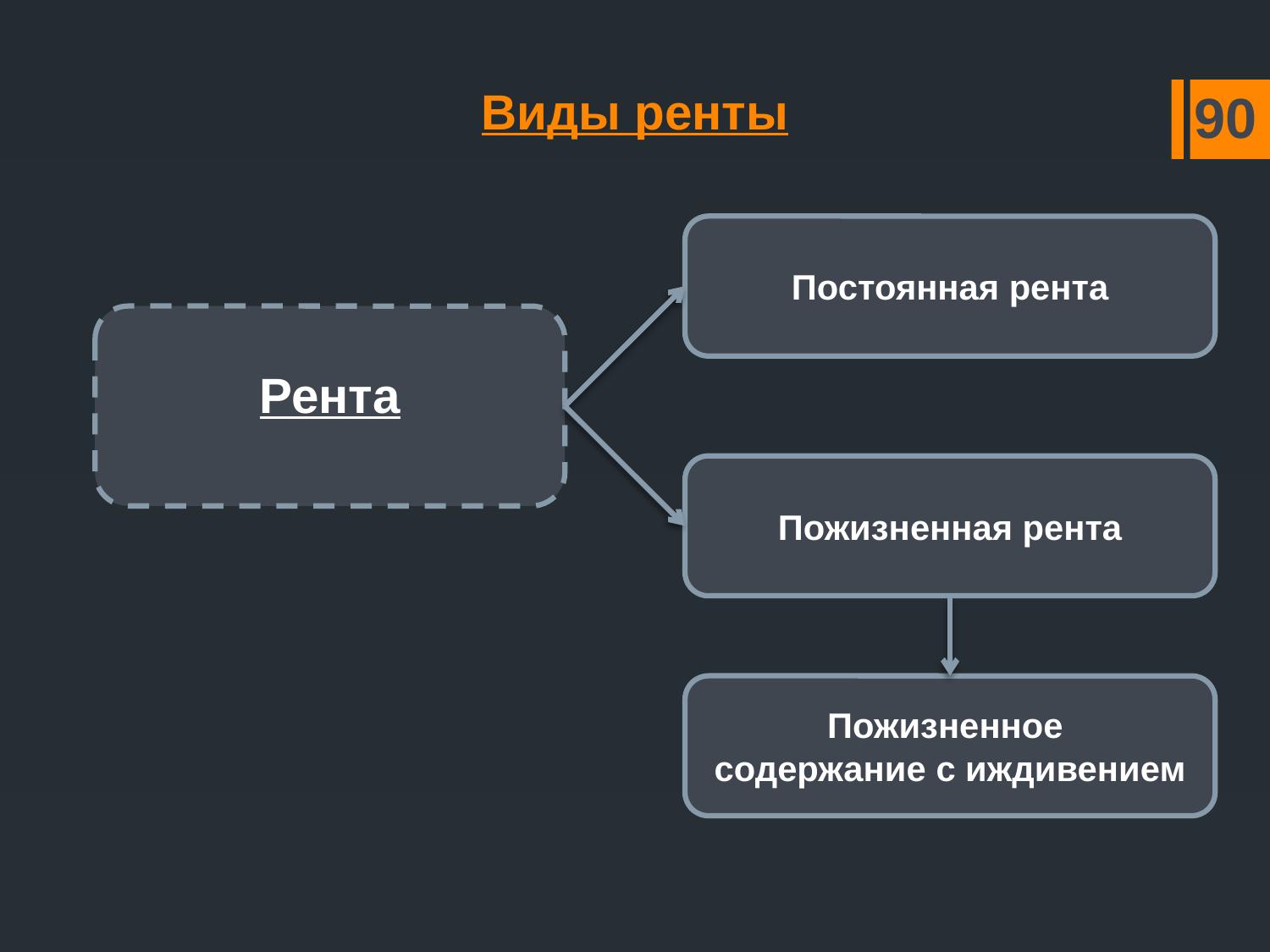

# Виды ренты
90
Постоянная рента

Рента
Пожизненная рента
Пожизненное
содержание с иждивением